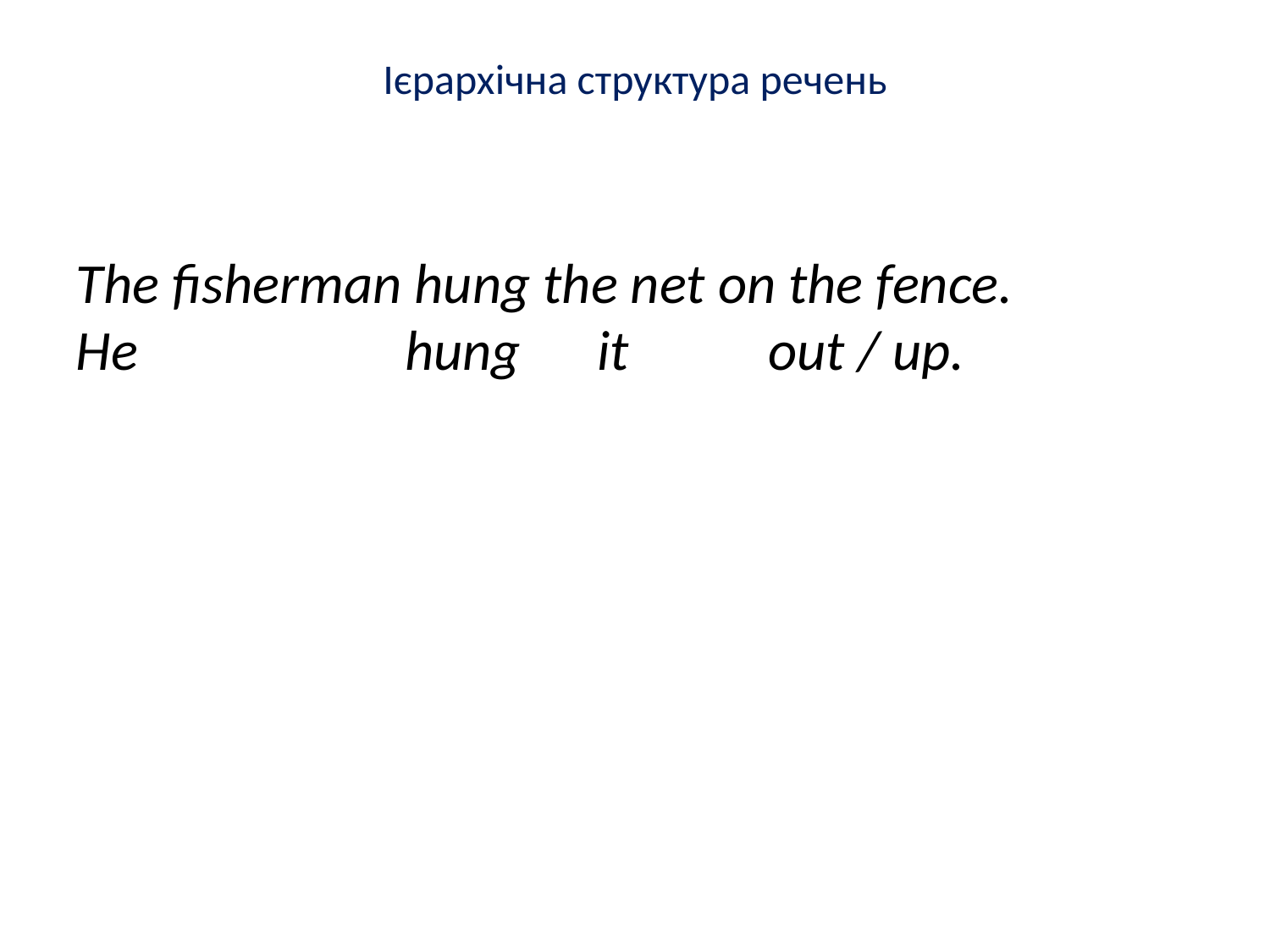

Ієрархічна структура речень

The fisherman hung the net on the fence.
He                     hung      it           out / up.